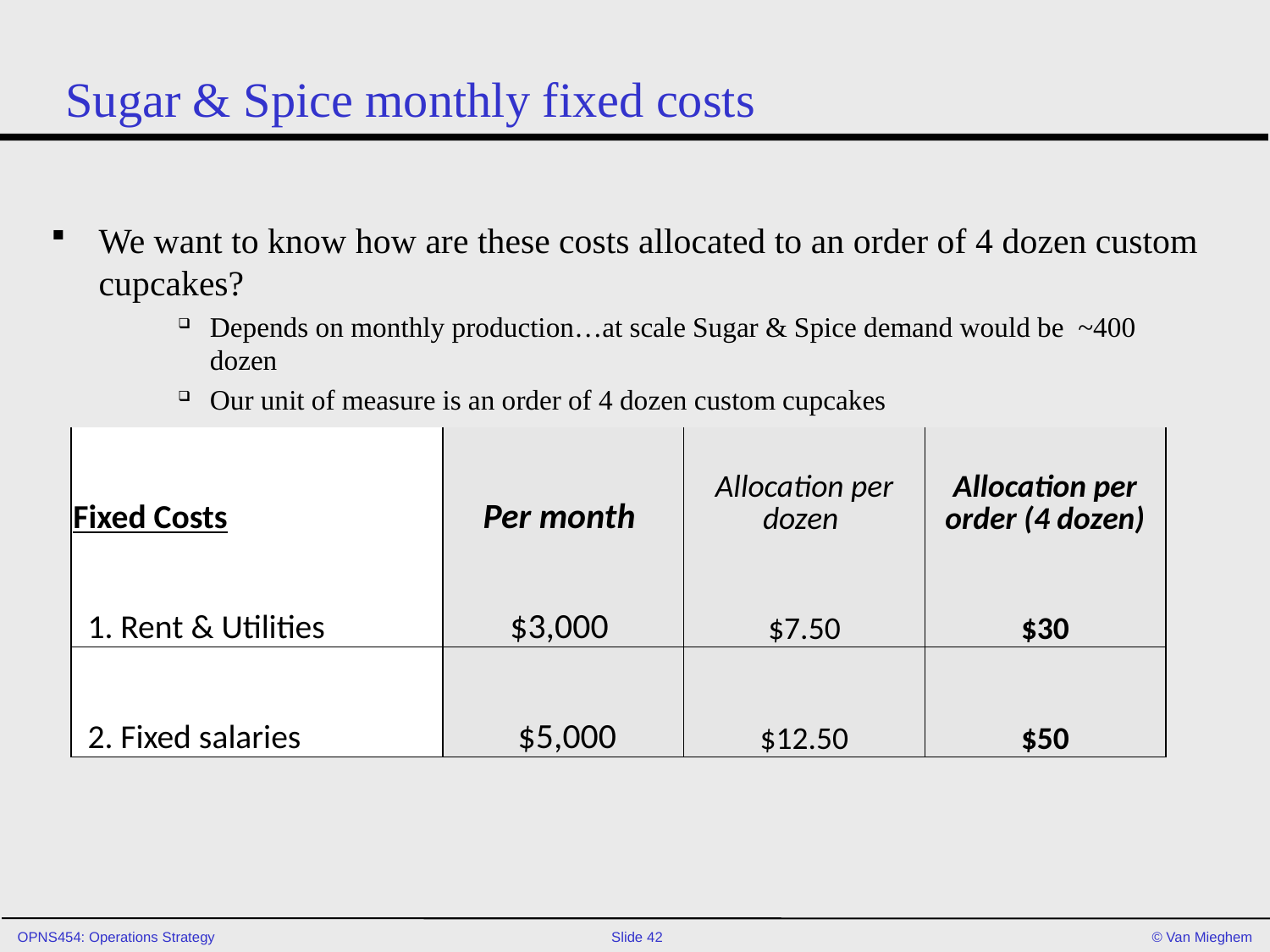

# Sugar & Spice monthly fixed costs
We want to know how are these costs allocated to an order of 4 dozen custom cupcakes?
Depends on monthly production…at scale Sugar & Spice demand would be  ~400 dozen
Our unit of measure is an order of 4 dozen custom cupcakes

| Fixed Costs | Per month | Allocation per dozen | Allocation per order (4 dozen) |
| --- | --- | --- | --- |
| 1. Rent & Utilities | $3,000 | $7.50 | $30 |
| 2. Fixed salaries | $5,000 | $12.50 | $50 |